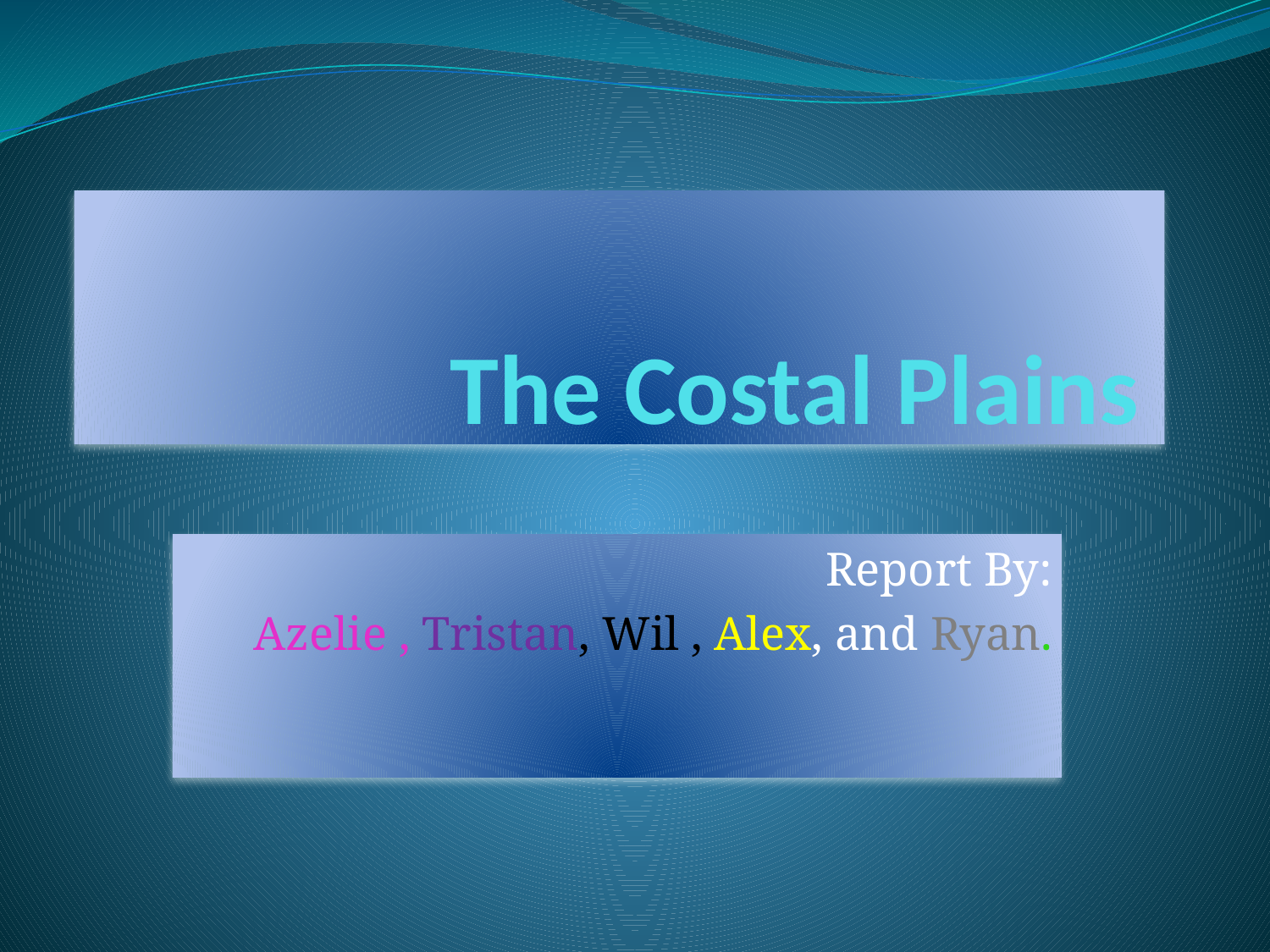

# The Costal Plains
Report By:
Azelie , Tristan, Wil , Alex, and Ryan.